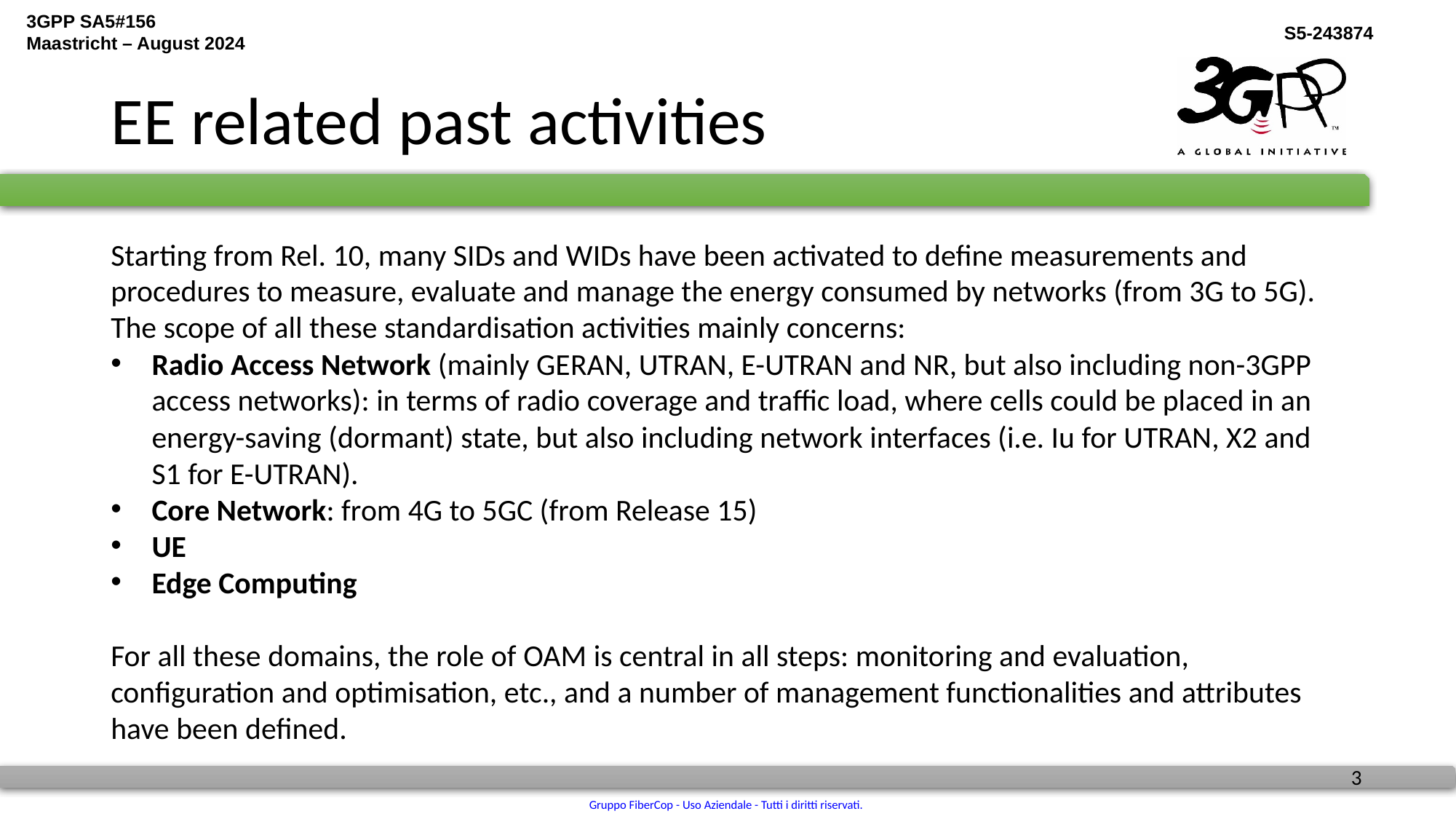

# EE related past activities
Starting from Rel. 10, many SIDs and WIDs have been activated to define measurements and procedures to measure, evaluate and manage the energy consumed by networks (from 3G to 5G).
The scope of all these standardisation activities mainly concerns:
Radio Access Network (mainly GERAN, UTRAN, E-UTRAN and NR, but also including non-3GPP access networks): in terms of radio coverage and traffic load, where cells could be placed in an energy-saving (dormant) state, but also including network interfaces (i.e. Iu for UTRAN, X2 and S1 for E-UTRAN).
Core Network: from 4G to 5GC (from Release 15)
UE
Edge Computing

For all these domains, the role of OAM is central in all steps: monitoring and evaluation, configuration and optimisation, etc., and a number of management functionalities and attributes have been defined.